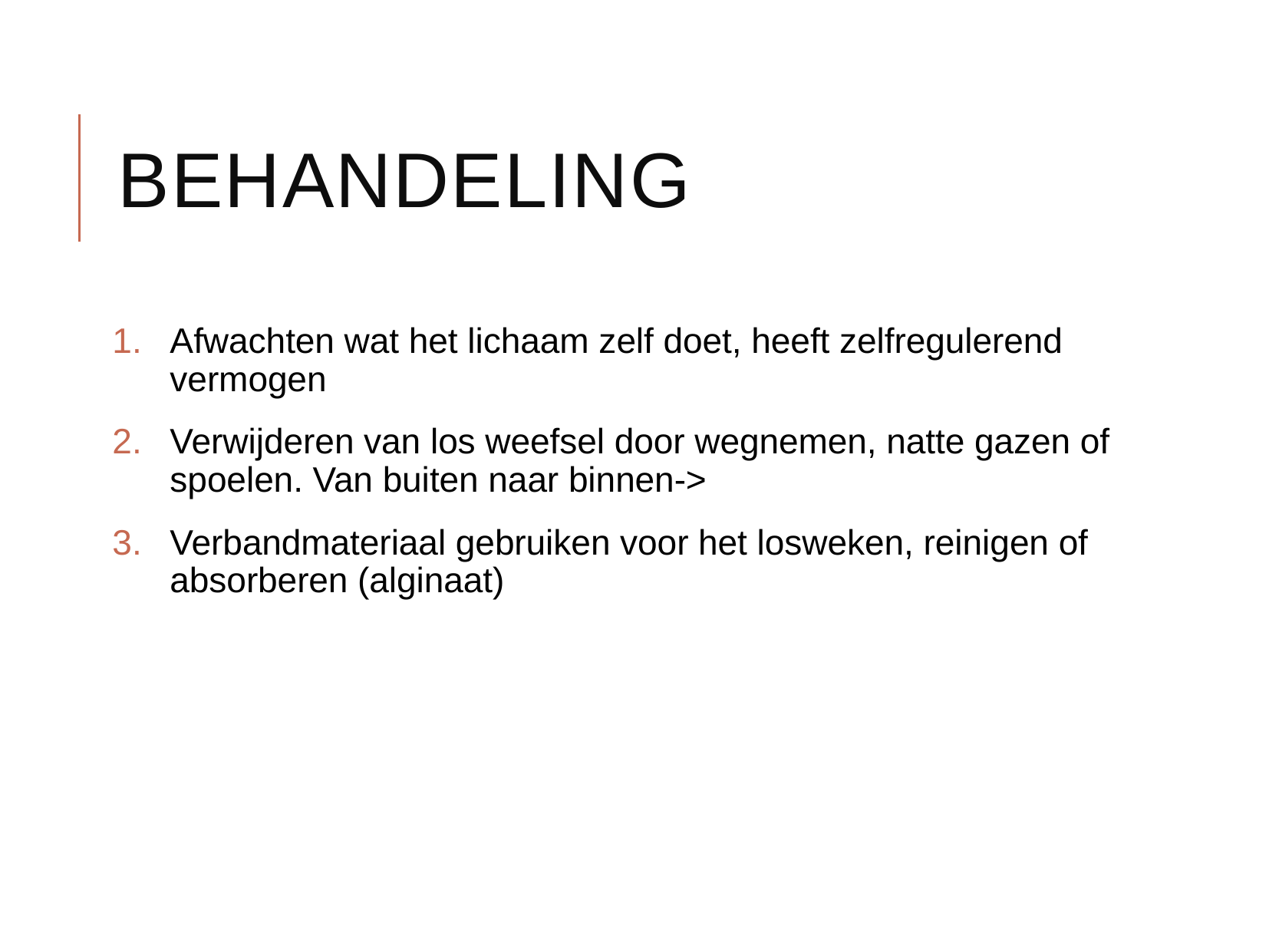

# BEHANDELING
Afwachten wat het lichaam zelf doet, heeft zelfregulerend vermogen
Verwijderen van los weefsel door wegnemen, natte gazen of spoelen. Van buiten naar binnen->
Verbandmateriaal gebruiken voor het losweken, reinigen of absorberen (alginaat)